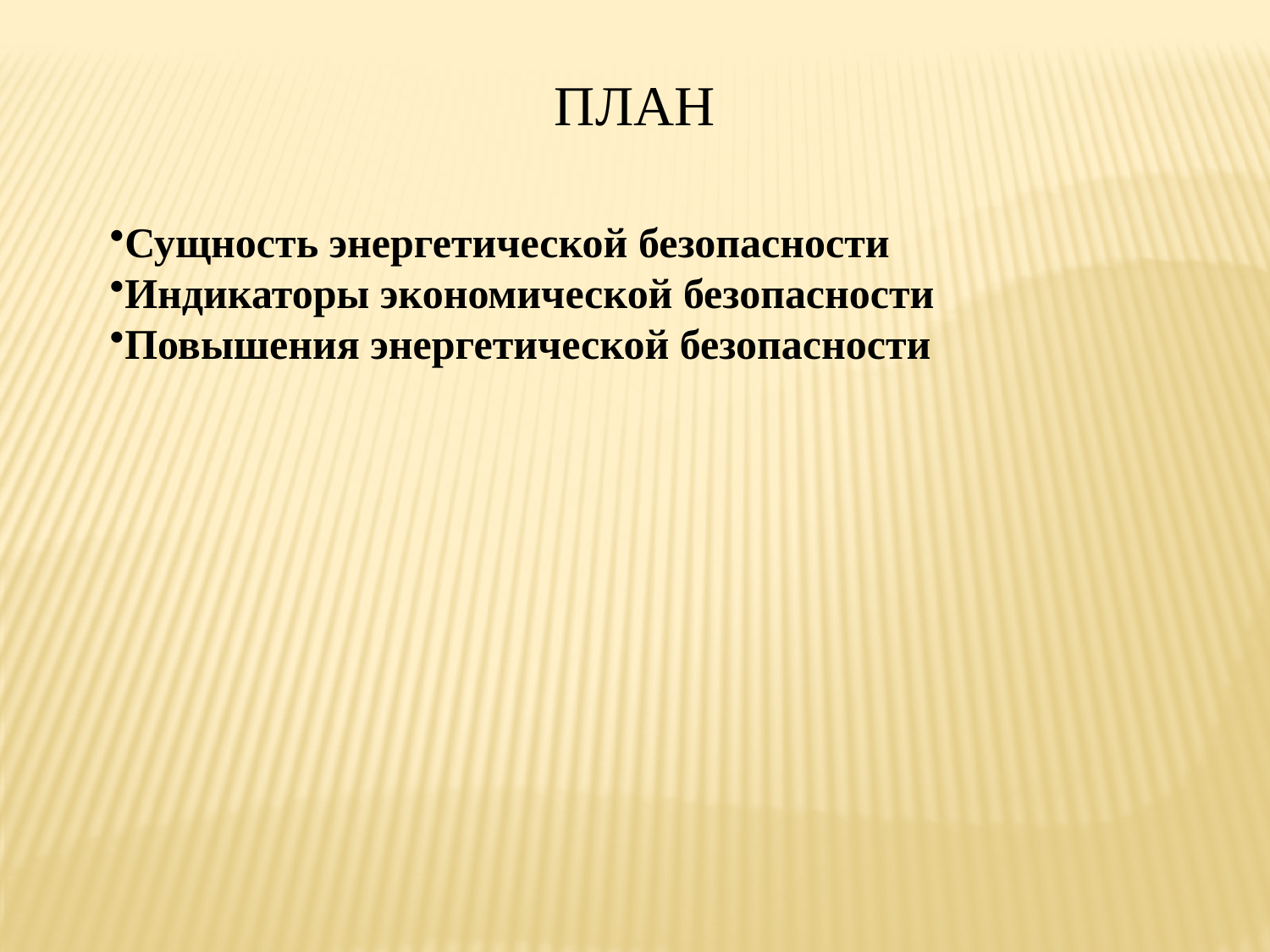

ПЛАН
Сущность энергетической безопасности
Индикаторы экономической безопасности
Повышения энергетической безопасности